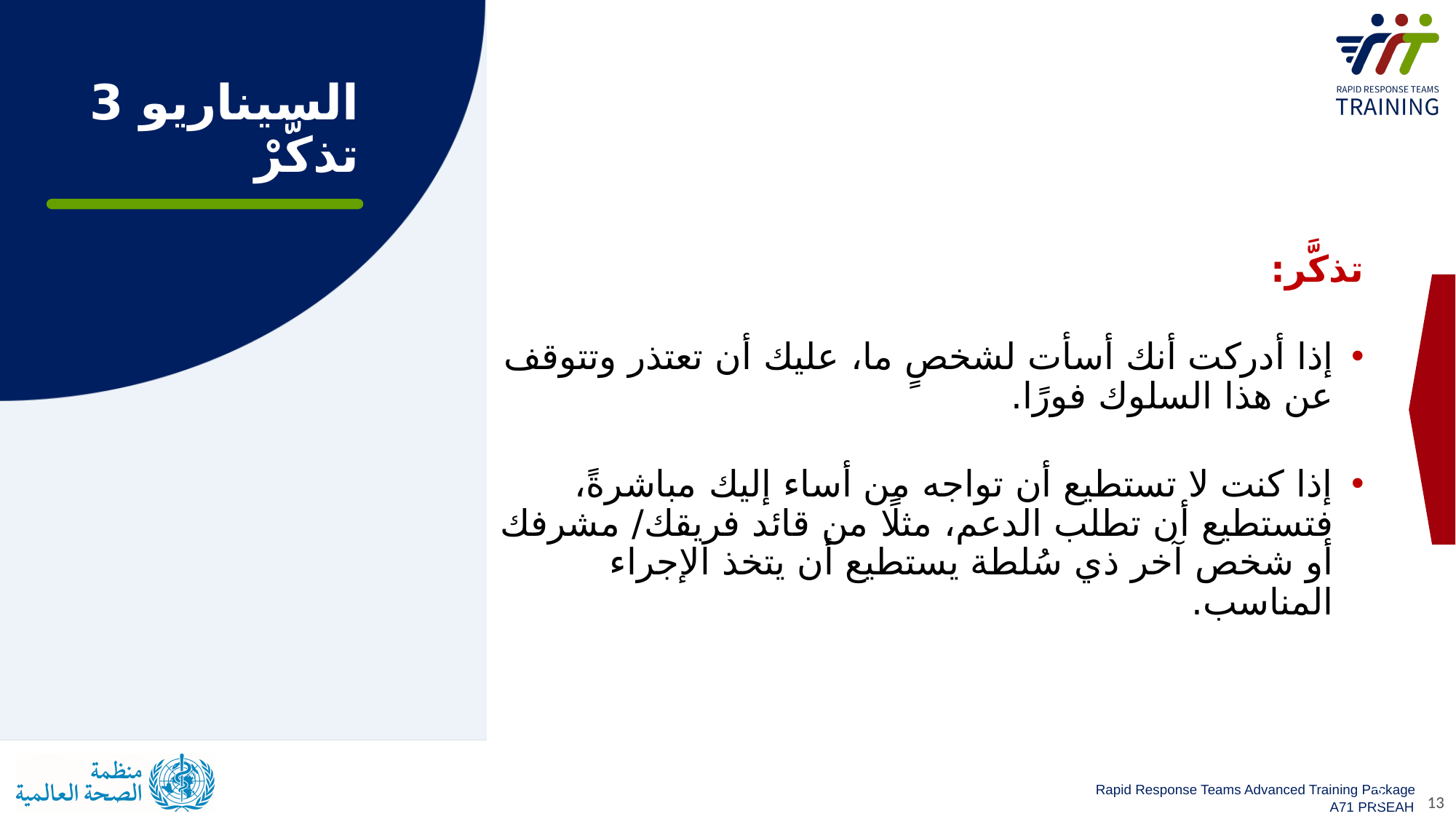

السيناريو 3
تذكَّرْ

تذكَّر:
إذا أدركت أنك أسأت لشخصٍ ما، عليك أن تعتذر وتتوقف عن هذا السلوك فورًا.

إذا كنت لا تستطيع أن تواجه من أساء إليك مباشرةً، فتستطيع أن تطلب الدعم، مثلًا من قائد فريقك/ مشرفك أو شخص آخر ذي سُلطة يستطيع أن يتخذ الإجراء المناسب.
13